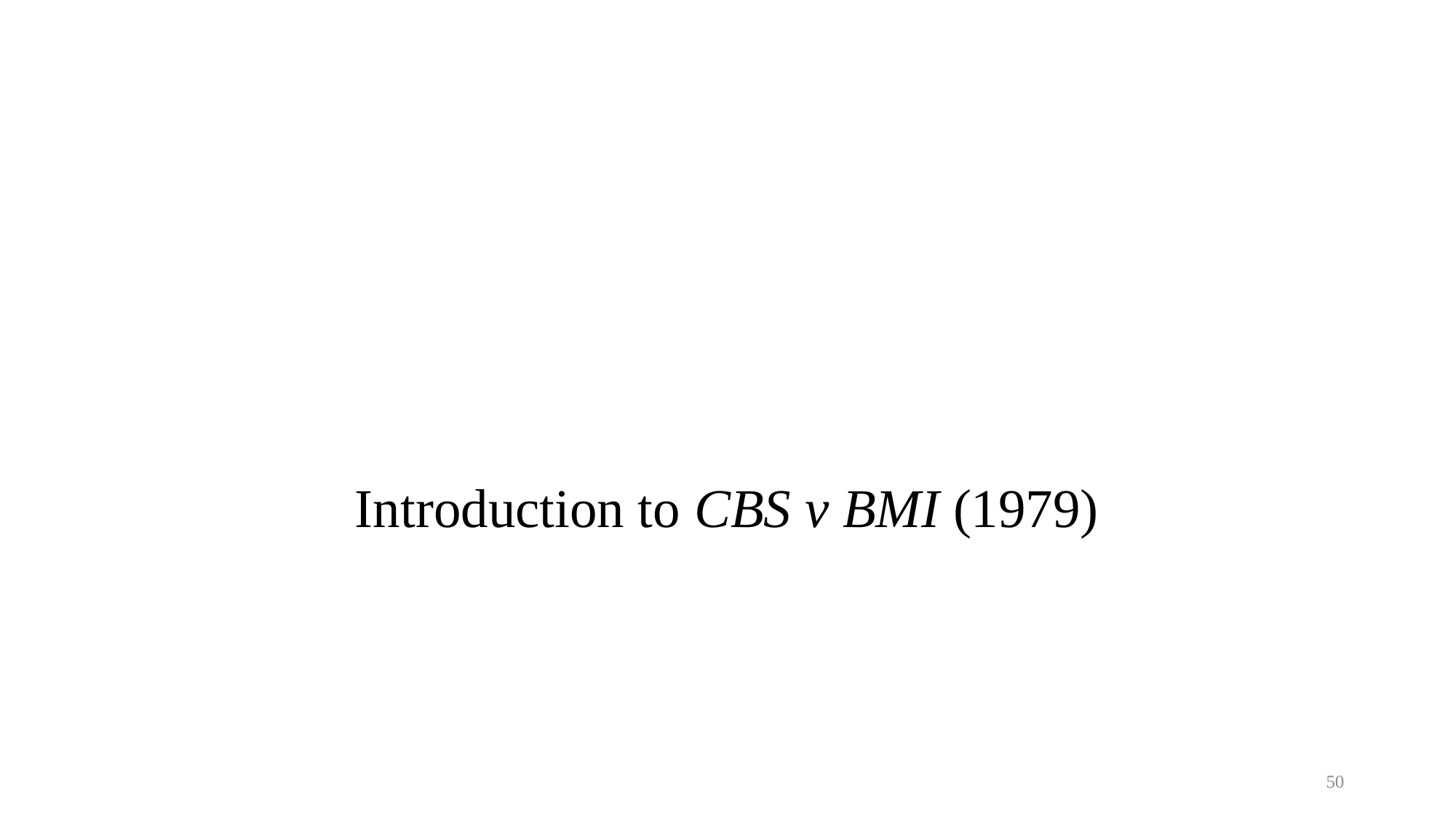

# Introduction to CBS v BMI (1979)

50